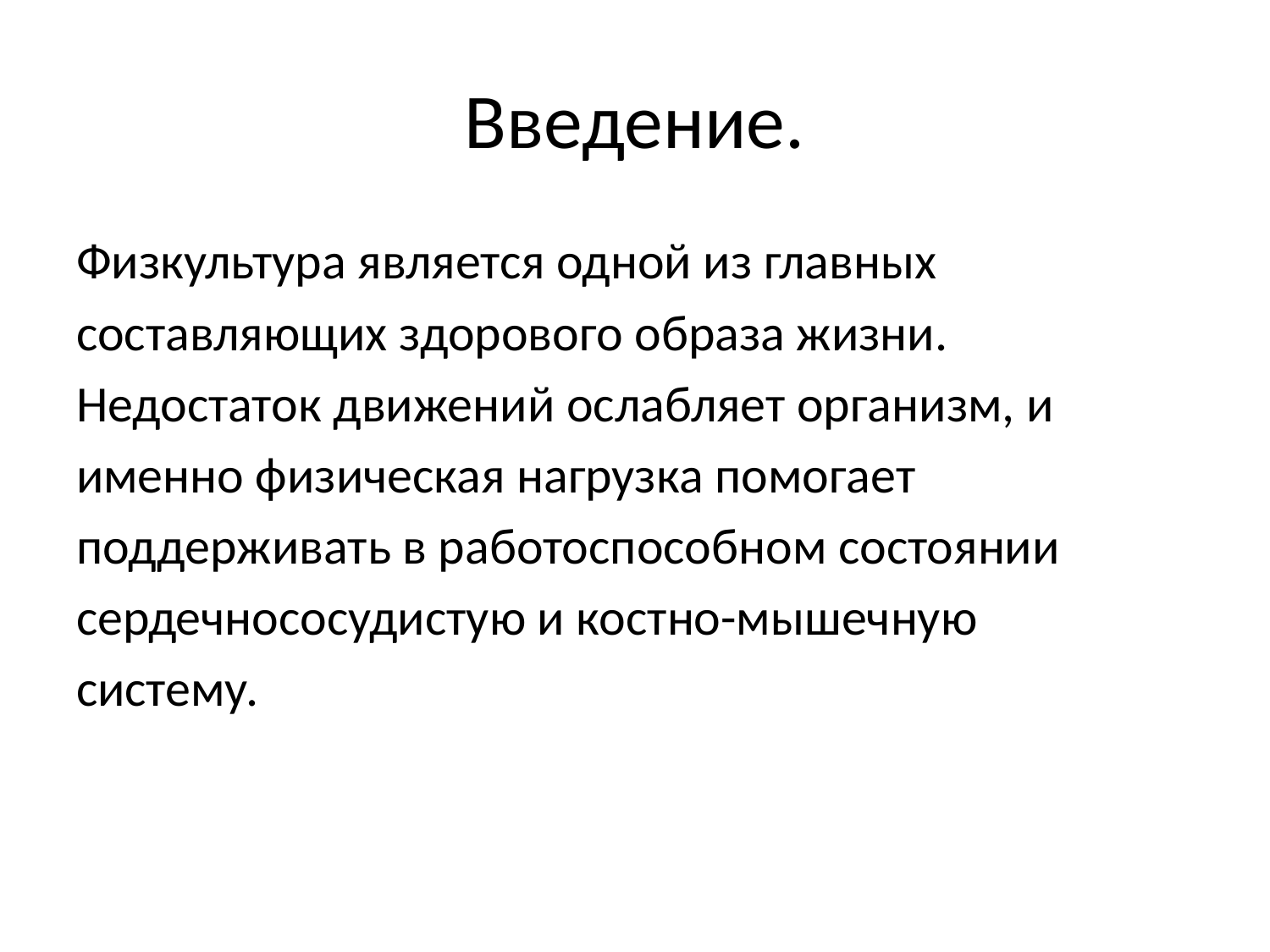

# Введение.
Физкультура является одной из главных
составляющих здорового образа жизни.
Недостаток движений ослабляет организм, и
именно физическая нагрузка помогает
поддерживать в работоспособном состоянии
сердечнососудистую и костно-мышечную
систему.